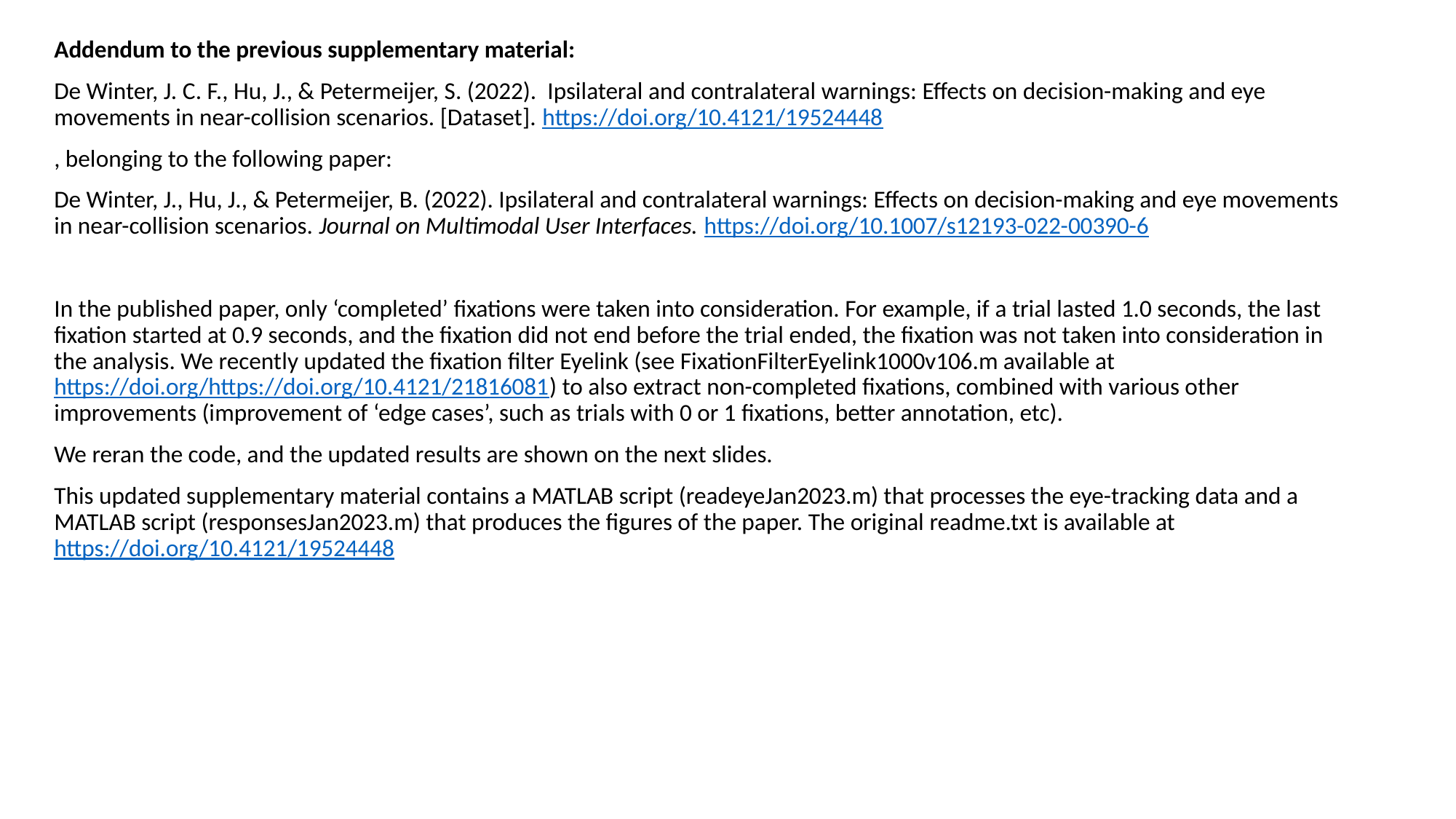

Addendum to the previous supplementary material:
De Winter, J. C. F., Hu, J., & Petermeijer, S. (2022).  Ipsilateral and contralateral warnings: Effects on decision-making and eye movements in near-collision scenarios. [Dataset]. https://doi.org/10.4121/19524448
, belonging to the following paper:
De Winter, J., Hu, J., & Petermeijer, B. (2022). Ipsilateral and contralateral warnings: Effects on decision-making and eye movements in near-collision scenarios. Journal on Multimodal User Interfaces. https://doi.org/10.1007/s12193-022-00390-6

In the published paper, only ‘completed’ fixations were taken into consideration. For example, if a trial lasted 1.0 seconds, the last fixation started at 0.9 seconds, and the fixation did not end before the trial ended, the fixation was not taken into consideration in the analysis. We recently updated the fixation filter Eyelink (see FixationFilterEyelink1000v106.m available at https://doi.org/https://doi.org/10.4121/21816081) to also extract non-completed fixations, combined with various other improvements (improvement of ‘edge cases’, such as trials with 0 or 1 fixations, better annotation, etc).
We reran the code, and the updated results are shown on the next slides.
This updated supplementary material contains a MATLAB script (readeyeJan2023.m) that processes the eye-tracking data and a MATLAB script (responsesJan2023.m) that produces the figures of the paper. The original readme.txt is available at https://doi.org/10.4121/19524448